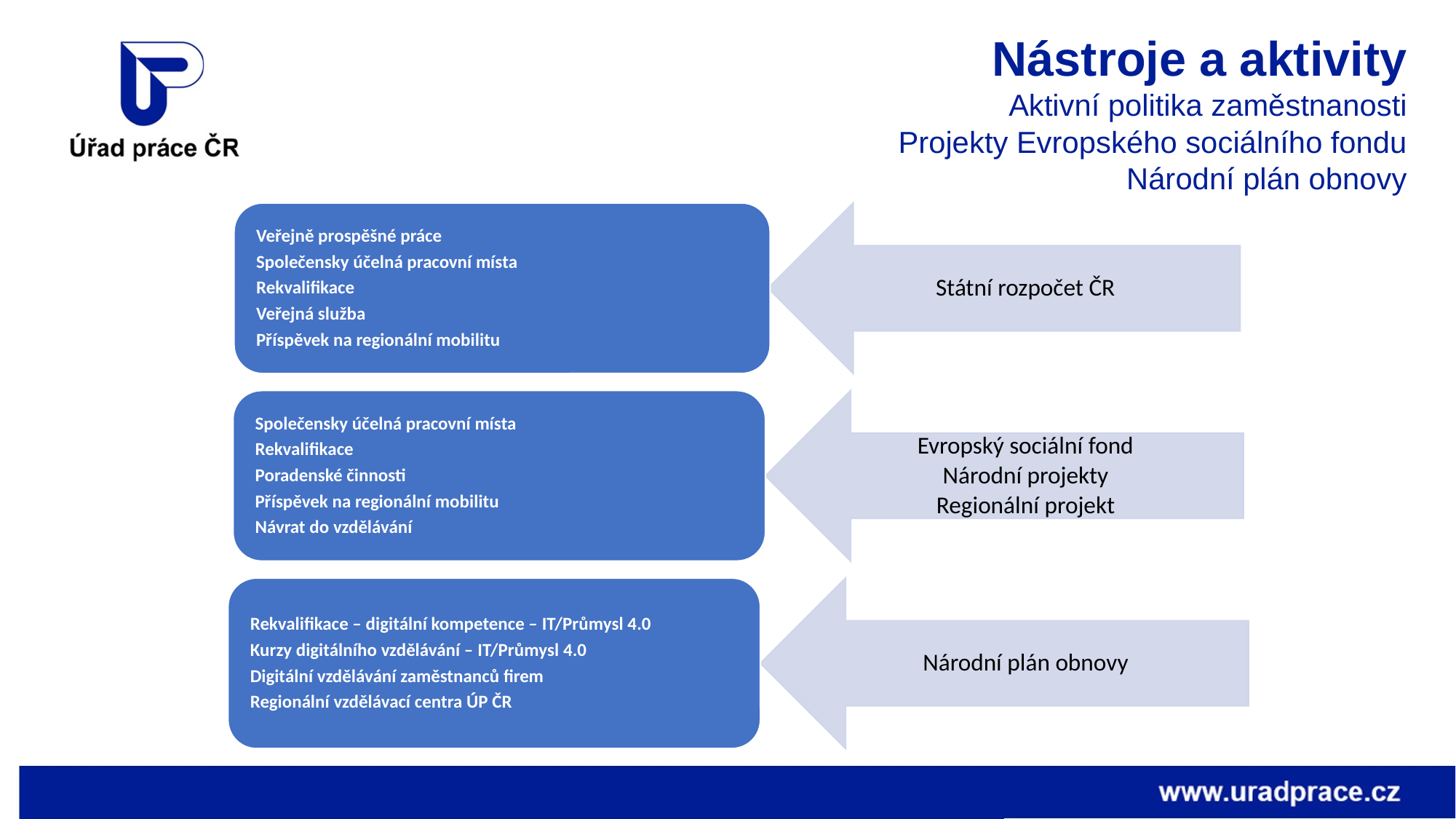

Nástroje a aktivity
Aktivní politika zaměstnanosti
Projekty Evropského sociálního fondu
Národní plán obnovy
Státní rozpočet ČR
Veřejně prospěšné práce
Společensky účelná pracovní místa
Rekvalifikace
Veřejná služba
Příspěvek na regionální mobilitu
Evropský sociální fond
Národní projekty
Regionální projekt
Společensky účelná pracovní místa
Rekvalifikace
Poradenské činnosti
Příspěvek na regionální mobilitu
Návrat do vzdělávání
Národní plán obnovy
Rekvalifikace – digitální kompetence – IT/Průmysl 4.0
Kurzy digitálního vzdělávání – IT/Průmysl 4.0
Digitální vzdělávání zaměstnanců firem
Regionální vzdělávací centra ÚP ČR